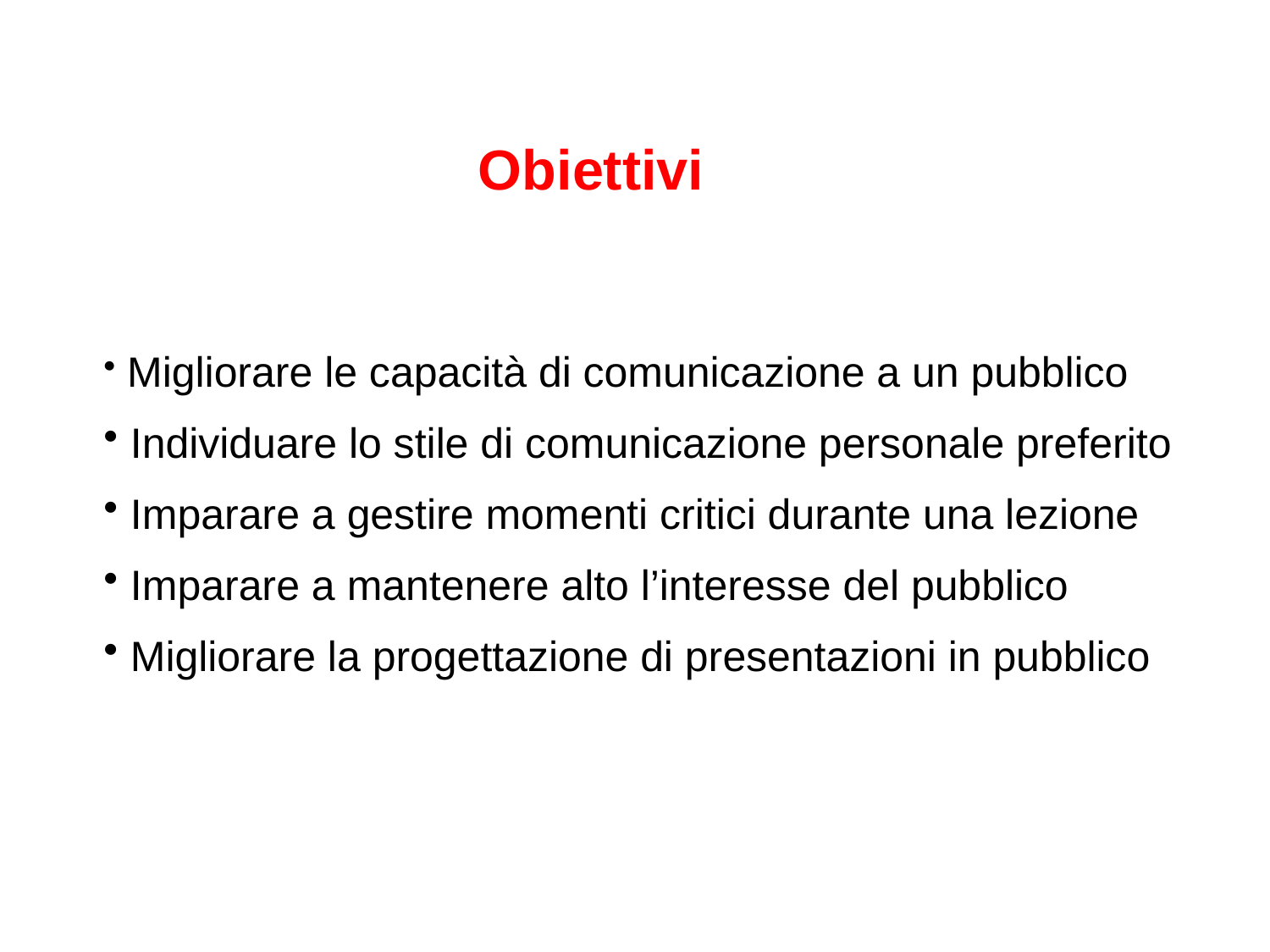

Obiettivi
 Migliorare le capacità di comunicazione a un pubblico
 Individuare lo stile di comunicazione personale preferito
 Imparare a gestire momenti critici durante una lezione
 Imparare a mantenere alto l’interesse del pubblico
 Migliorare la progettazione di presentazioni in pubblico
2